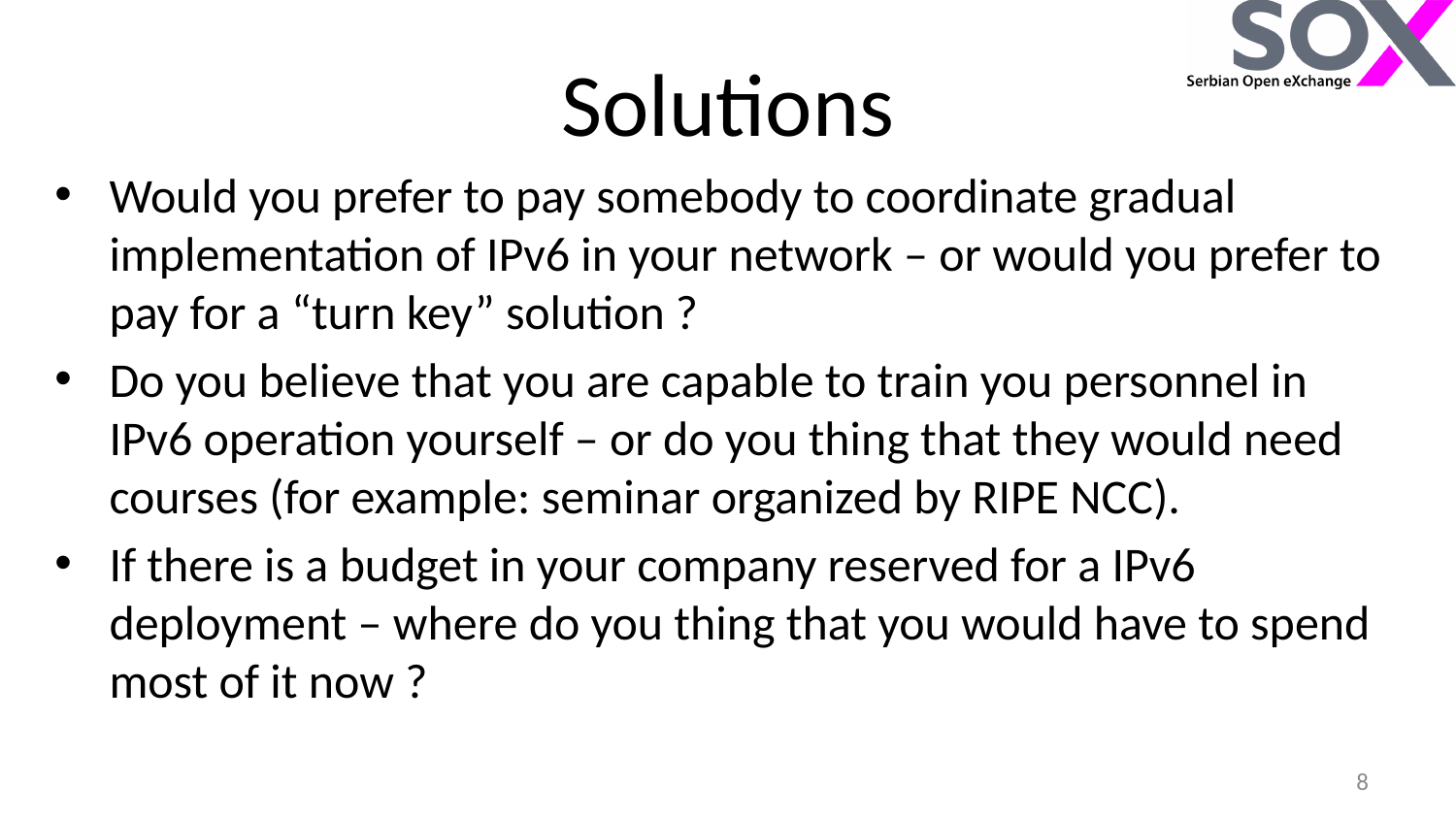

# Solutions
Would you prefer to pay somebody to coordinate gradual implementation of IPv6 in your network – or would you prefer to pay for a “turn key” solution ?
Do you believe that you are capable to train you personnel in IPv6 operation yourself – or do you thing that they would need courses (for example: seminar organized by RIPE NCC).
If there is a budget in your company reserved for a IPv6 deployment – where do you thing that you would have to spend most of it now ?
8